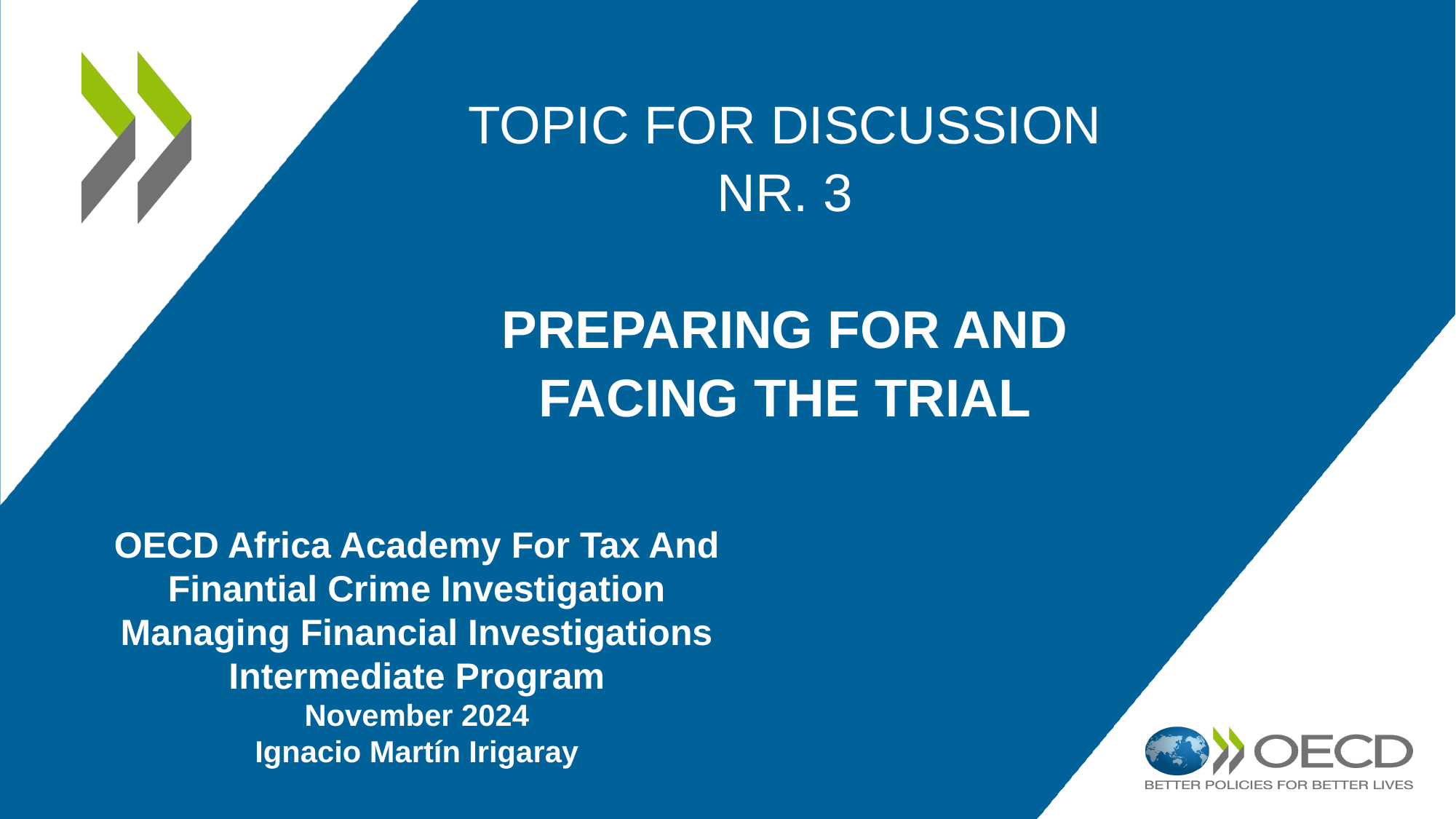

# topic for discussion nr. 3 Preparing for and facing the trial
OECD Africa Academy For Tax And Finantial Crime Investigation
Managing Financial Investigations
Intermediate Program
November 2024
Ignacio Martín Irigaray